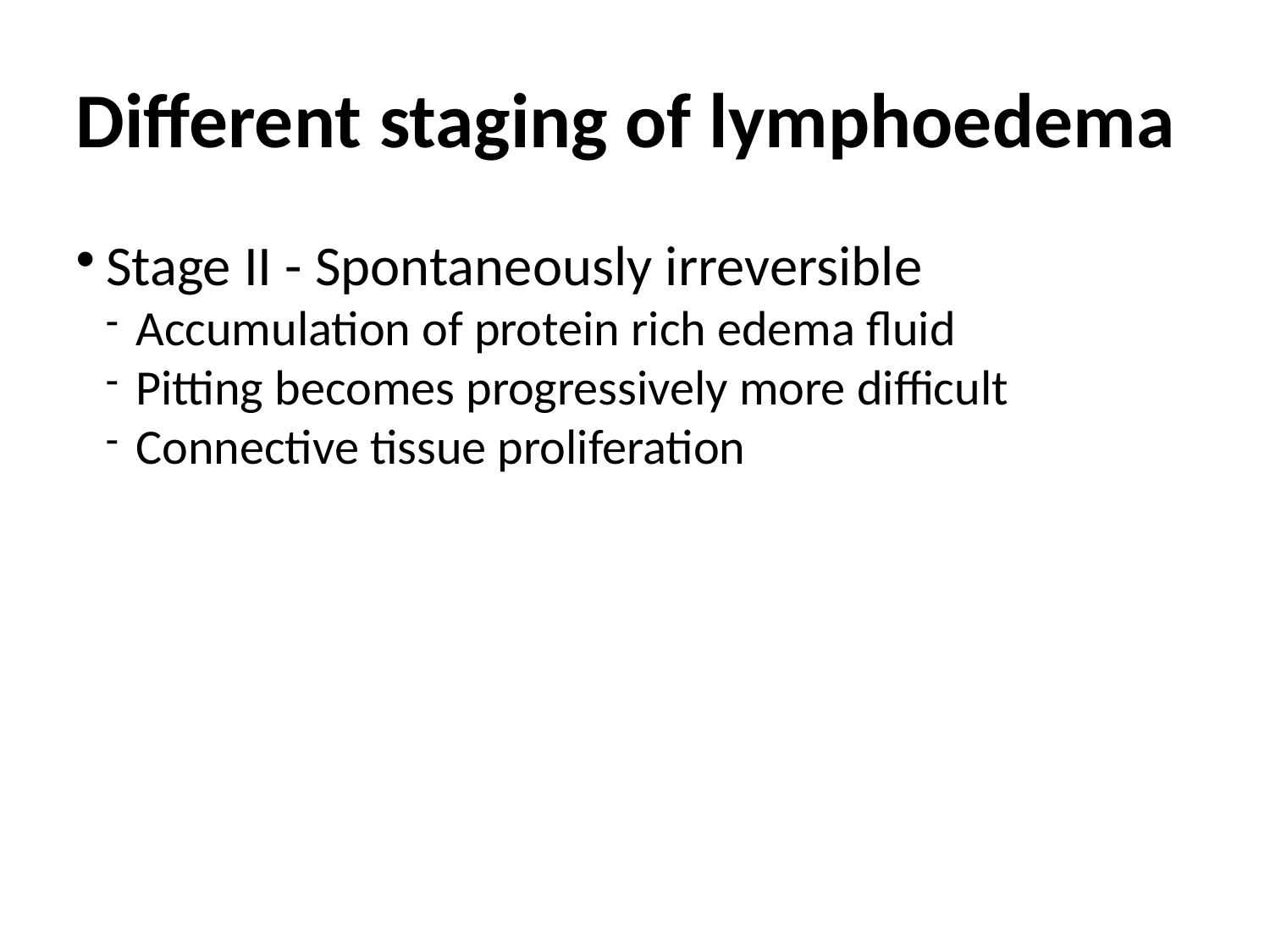

Different staging of lymphoedema
Stage II - Spontaneously irreversible
Accumulation of protein rich edema fluid
Pitting becomes progressively more difficult
Connective tissue proliferation